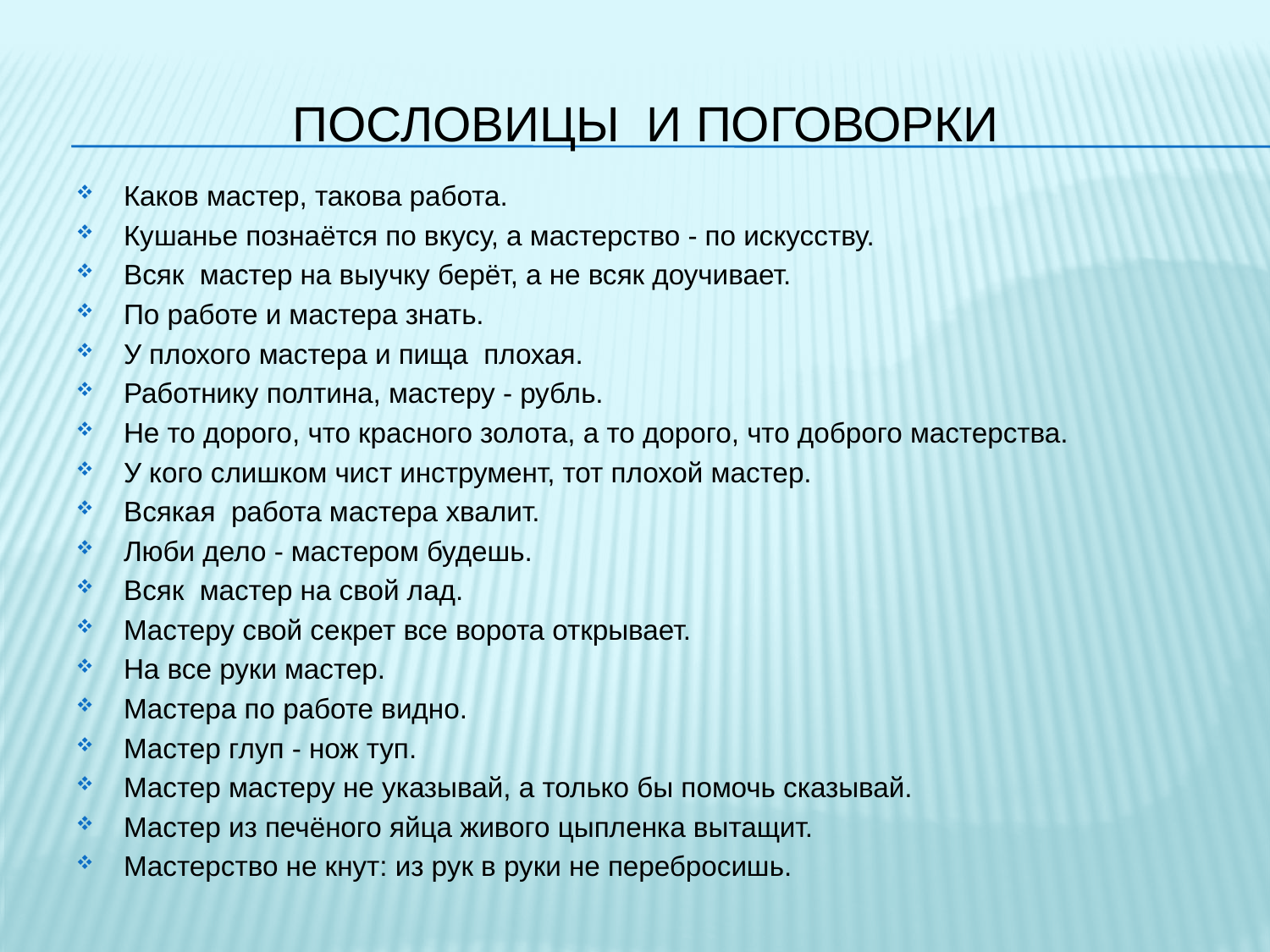

# Пословицы  и поговорки
Каков мастер, такова работа.
Кушанье познаётся по вкусу, а мастерство - по искусству.
Всяк  мастер на выучку берёт, а не всяк доучивает.
По работе и мастера знать.
У плохого мастера и пища  плохая.
Работнику полтина, мастеру - рубль.
Не то дорого, что красного золота, а то дорого, что доброго мастерства.
У кого слишком чист инструмент, тот плохой мастер.
Всякая  работа мастера хвалит.
Люби дело - мастером будешь.
Всяк  мастер на свой лад.
Мастеру свой секрет все ворота открывает.
На все руки мастер.
Мастера по работе видно.
Мастер глуп - нож туп.
Мастер мастеру не указывай, а только бы помочь сказывай.
Мастер из печёного яйца живого цыпленка вытащит.
Мастерство не кнут: из рук в руки не перебросишь.